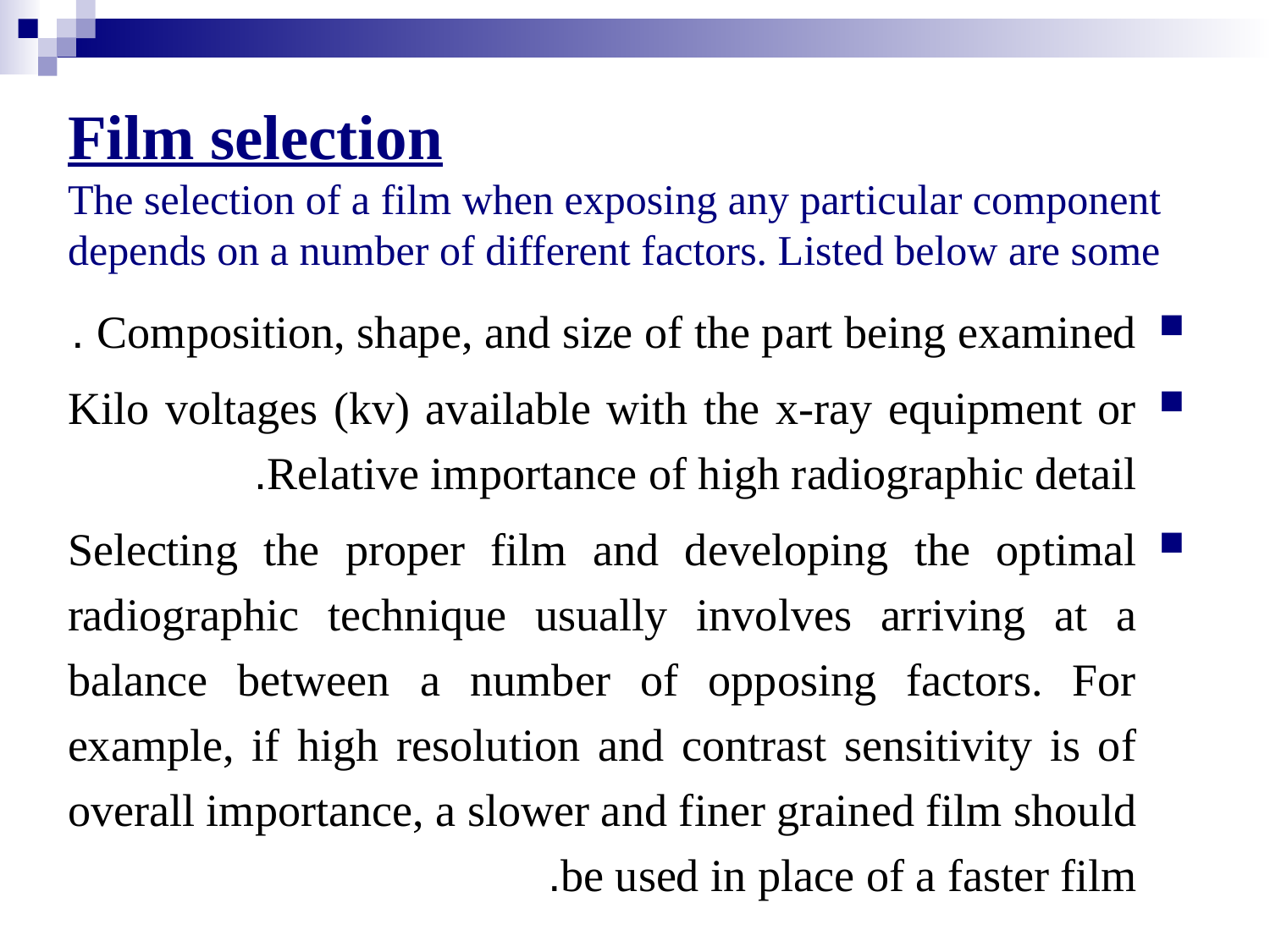

# Film selection The selection of a film when exposing any particular component depends on a number of different factors. Listed below are some of the factors that must be considered when selecting a film
Composition, shape, and size of the part being examined .
Kilo voltages (kv) available with the x-ray equipment or Relative importance of high radiographic detail.
Selecting the proper film and developing the optimal radiographic technique usually involves arriving at a balance between a number of opposing factors. For example, if high resolution and contrast sensitivity is of overall importance, a slower and finer grained film should be used in place of a faster film.